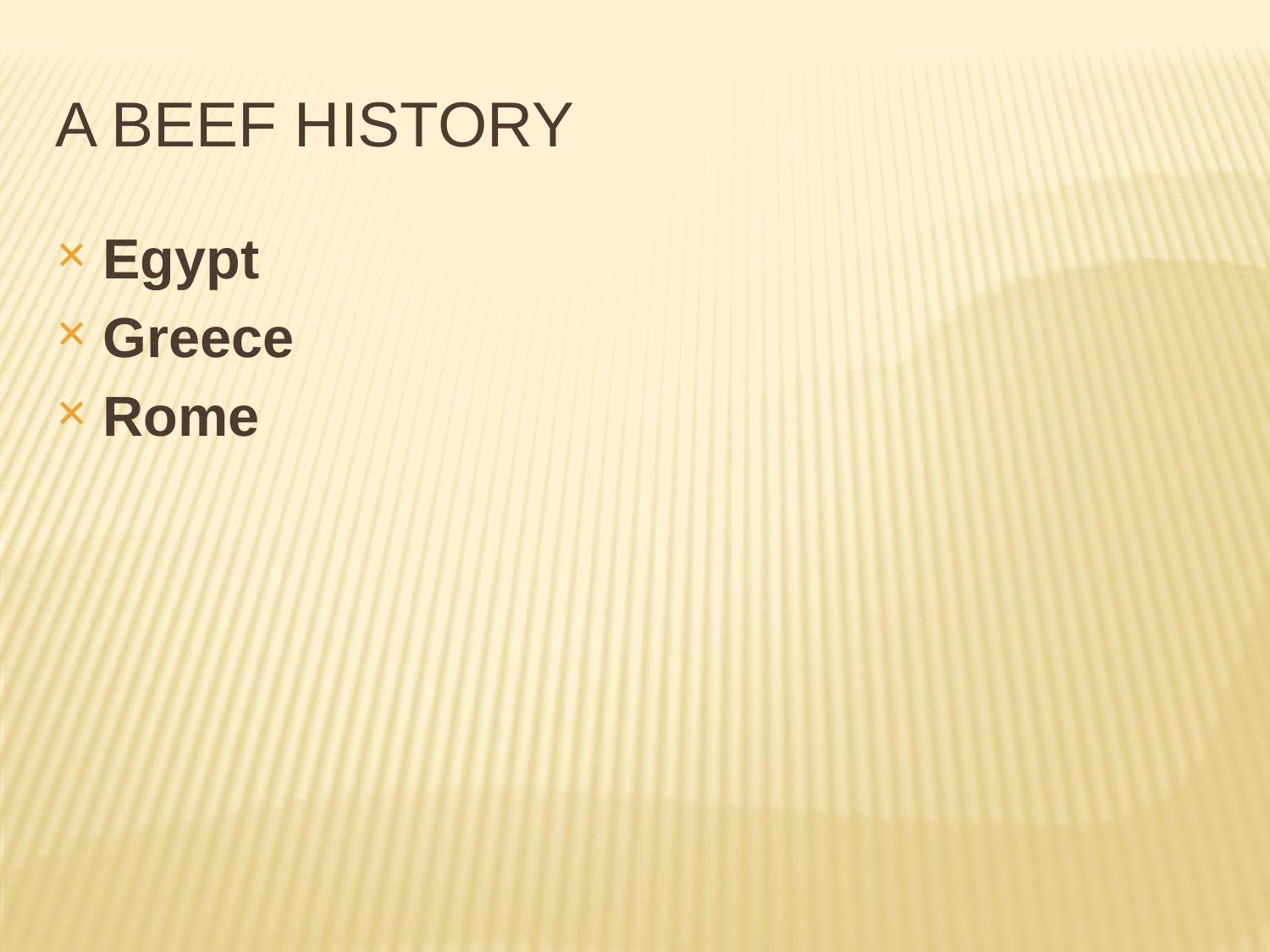

# A Beef History
Egypt
Greece
Rome